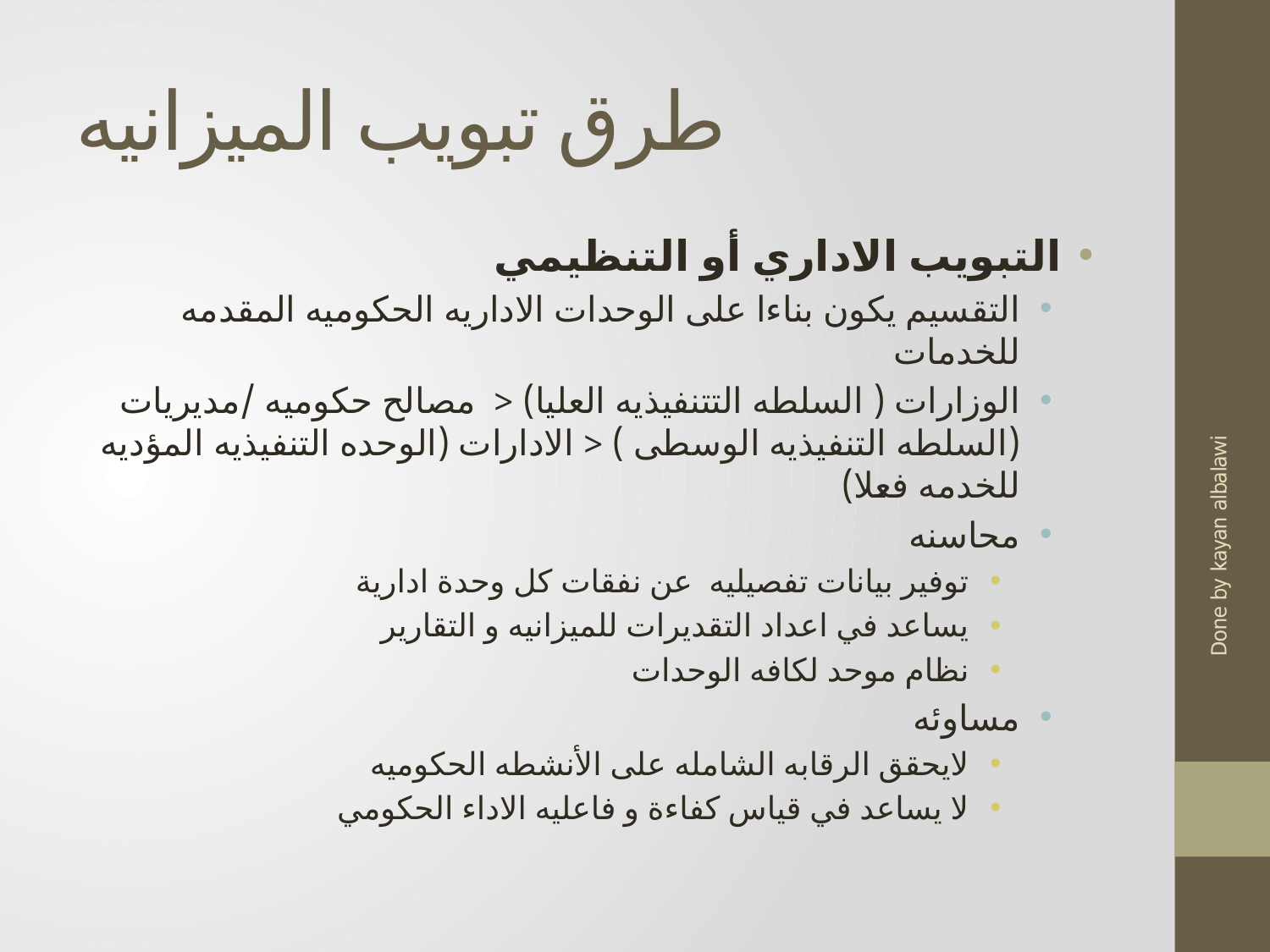

# طرق تبويب الميزانيه
التبويب الاداري أو التنظيمي
التقسيم يكون بناءا على الوحدات الاداريه الحكوميه المقدمه للخدمات
الوزارات ( السلطه التتنفيذيه العليا) <  مصالح حكوميه /مديريات (السلطه التنفيذيه الوسطى ) < الادارات (الوحده التنفيذيه المؤديه للخدمه فعلا)
محاسنه
توفير بيانات تفصيليه  عن نفقات كل وحدة ادارية
يساعد في اعداد التقديرات للميزانيه و التقارير
نظام موحد لكافه الوحدات
مساوئه
لايحقق الرقابه الشامله على الأنشطه الحكوميه
لا يساعد في قياس كفاءة و فاعليه الاداء الحكومي

Done by kayan albalawi